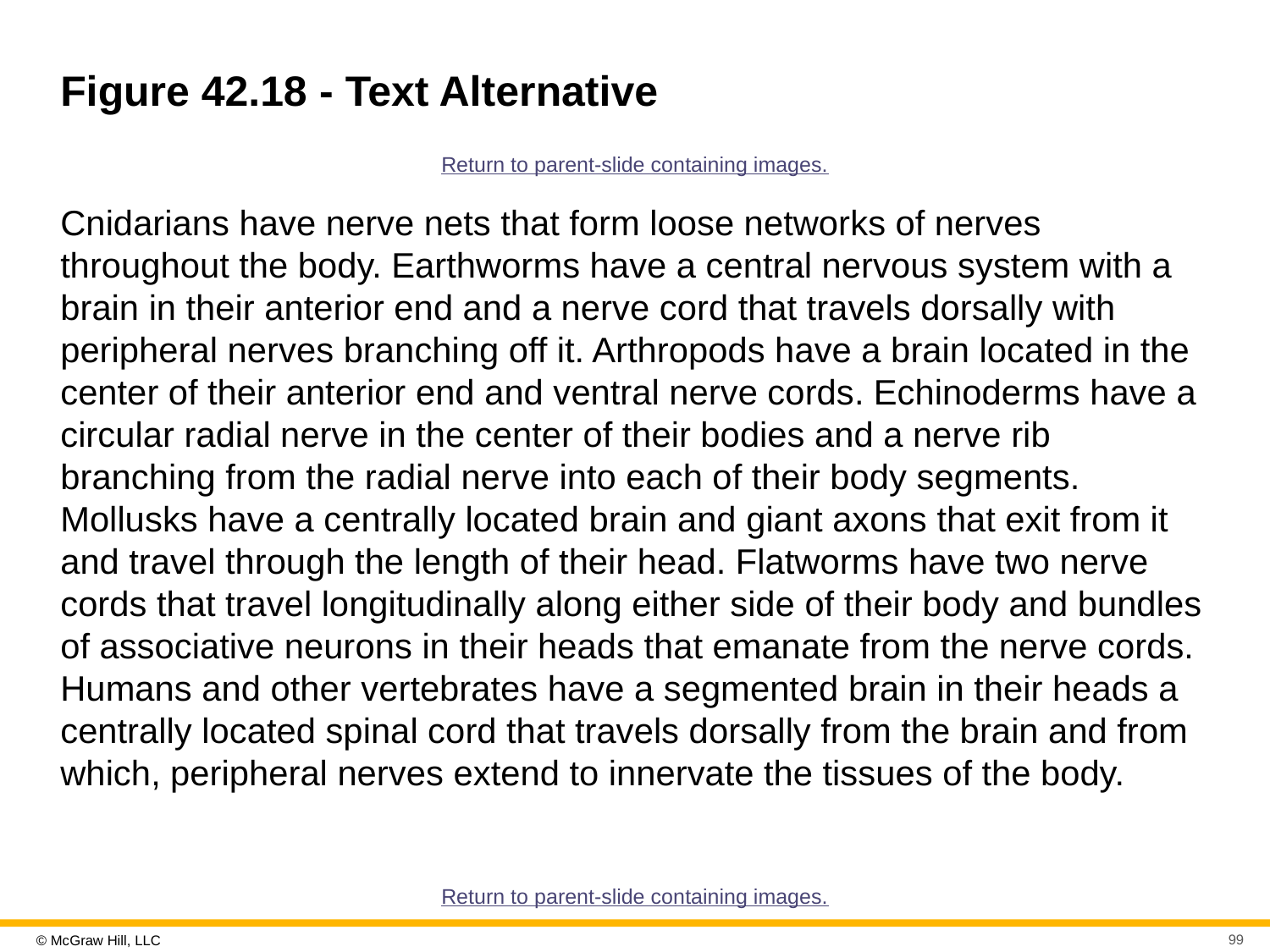

# Figure 42.18 - Text Alternative
Return to parent-slide containing images.
Cnidarians have nerve nets that form loose networks of nerves throughout the body. Earthworms have a central nervous system with a brain in their anterior end and a nerve cord that travels dorsally with peripheral nerves branching off it. Arthropods have a brain located in the center of their anterior end and ventral nerve cords. Echinoderms have a circular radial nerve in the center of their bodies and a nerve rib branching from the radial nerve into each of their body segments. Mollusks have a centrally located brain and giant axons that exit from it and travel through the length of their head. Flatworms have two nerve cords that travel longitudinally along either side of their body and bundles of associative neurons in their heads that emanate from the nerve cords. Humans and other vertebrates have a segmented brain in their heads a centrally located spinal cord that travels dorsally from the brain and from which, peripheral nerves extend to innervate the tissues of the body.
Return to parent-slide containing images.
99